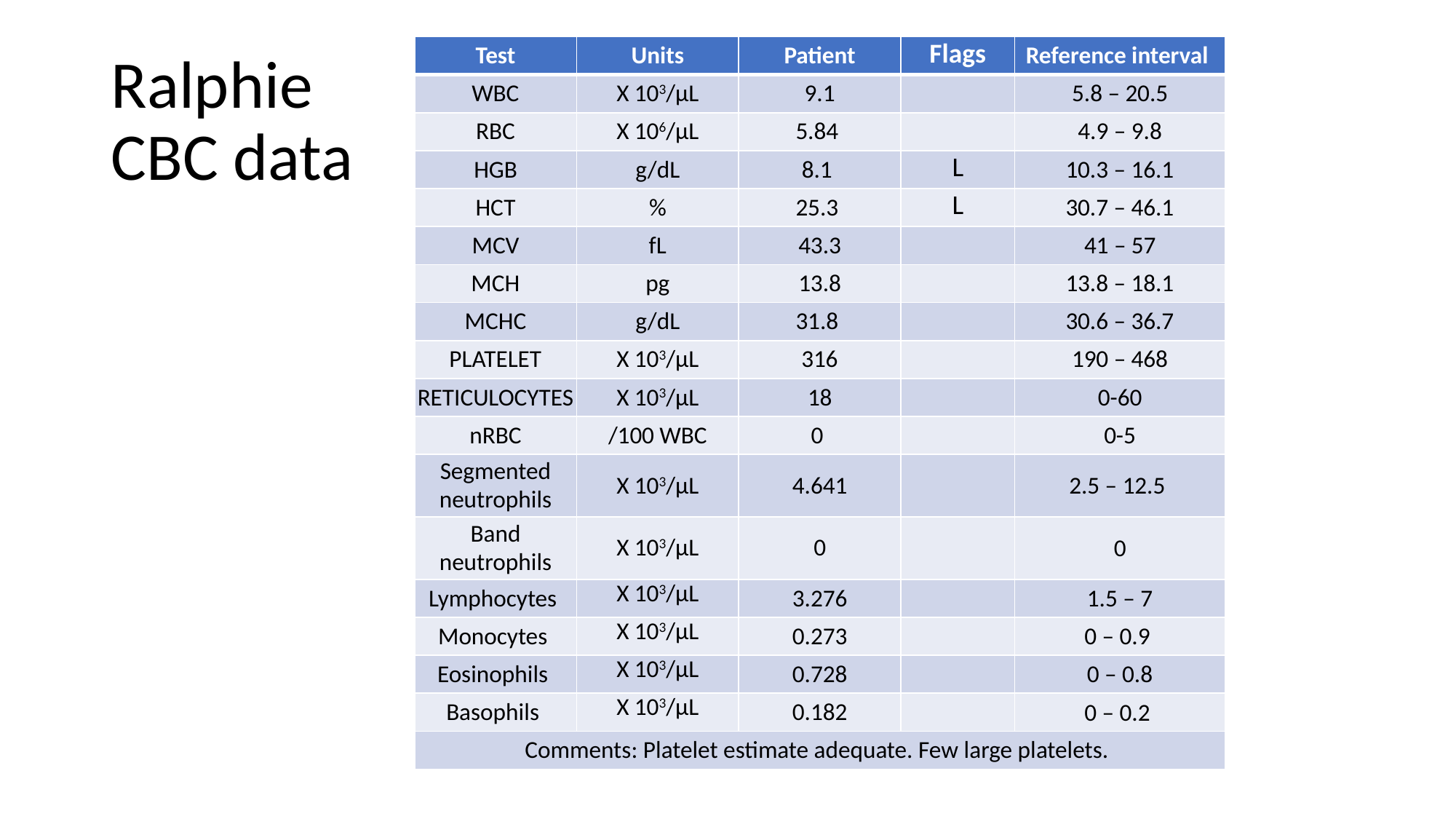

| Test | Units | Patient | Flags | Reference interval |
| --- | --- | --- | --- | --- |
| WBC | X 103/µL | 9.1 |  | 5.8 – 20.5 |
| RBC | X 106/µL | 5.84 |  | 4.9 – 9.8 |
| HGB | g/dL | 8.1 | L | 10.3 – 16.1 |
| HCT | % | 25.3 | L | 30.7 – 46.1 |
| MCV | fL | 43.3 |  | 41 – 57 |
| MCH | pg | 13.8 |  | 13.8 – 18.1 |
| MCHC | g/dL | 31.8 |  | 30.6 – 36.7 |
| PLATELET | X 103/µL | 316 |  | 190 – 468 |
| RETICULOCYTES | X 103/µL | 18 |  | 0-60 |
| nRBC | /100 WBC | 0 |  | 0-5 |
| Segmented neutrophils | X 103/µL | 4.641 |  | 2.5 – 12.5 |
| Band neutrophils | X 103/µL | 0 |  | 0 |
| Lymphocytes | X 103/µL | 3.276 |  | 1.5 – 7 |
| Monocytes | X 103/µL | 0.273 |  | 0 – 0.9 |
| Eosinophils | X 103/µL | 0.728 |  | 0 – 0.8 |
| Basophils | X 103/µL | 0.182 |  | 0 – 0.2 |
| Comments: Platelet estimate adequate. Few large platelets. |  |  |  |  |
# Ralphie CBC data